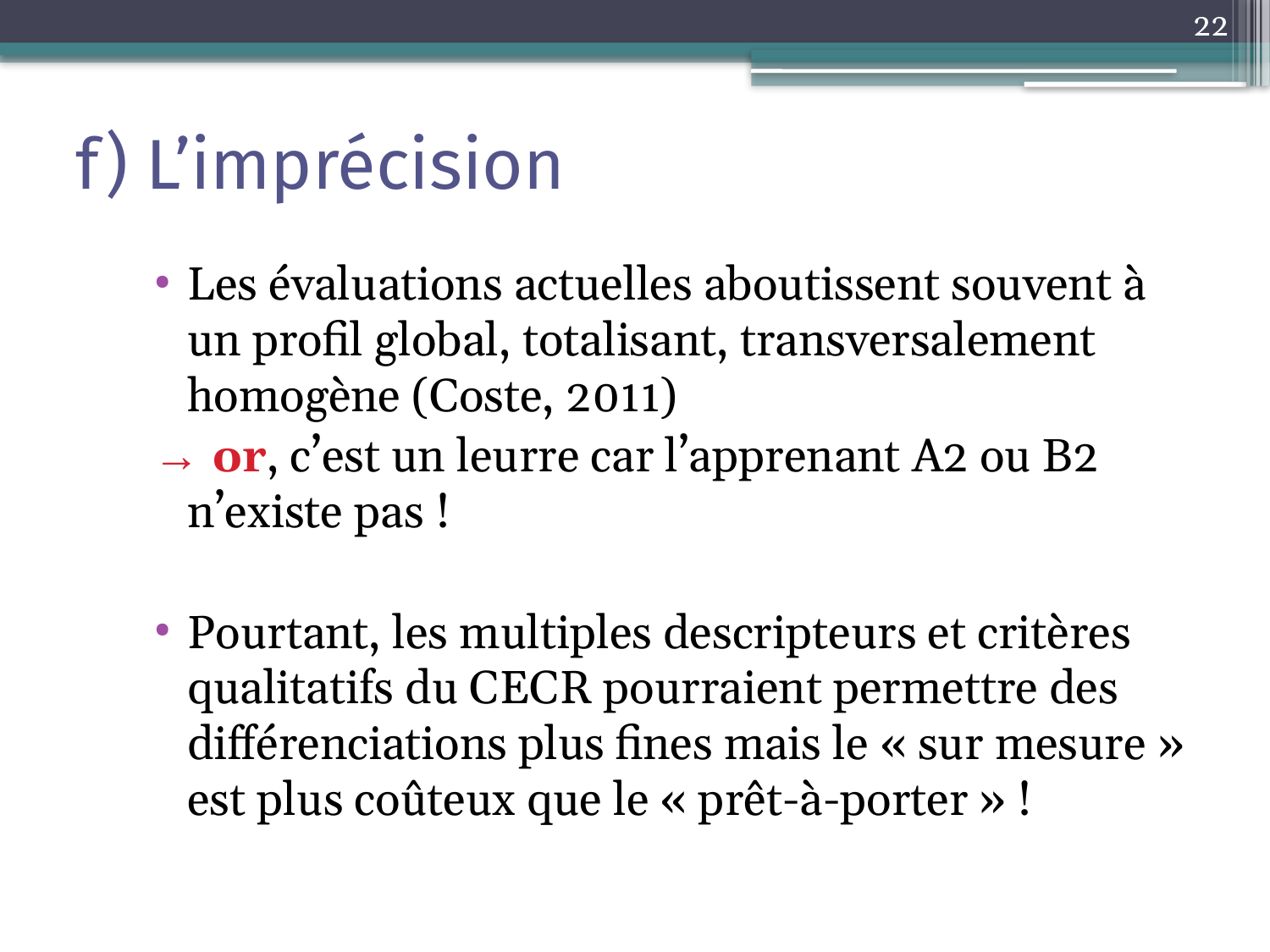

22
# f) L’imprécision
Les évaluations actuelles aboutissent souvent à un profil global, totalisant, transversalement homogène (Coste, 2011)
→ or, c’est un leurre car l’apprenant A2 ou B2 n’existe pas !

Pourtant, les multiples descripteurs et critères qualitatifs du CECR pourraient permettre des différenciations plus fines mais le « sur mesure » est plus coûteux que le « prêt-à-porter » !